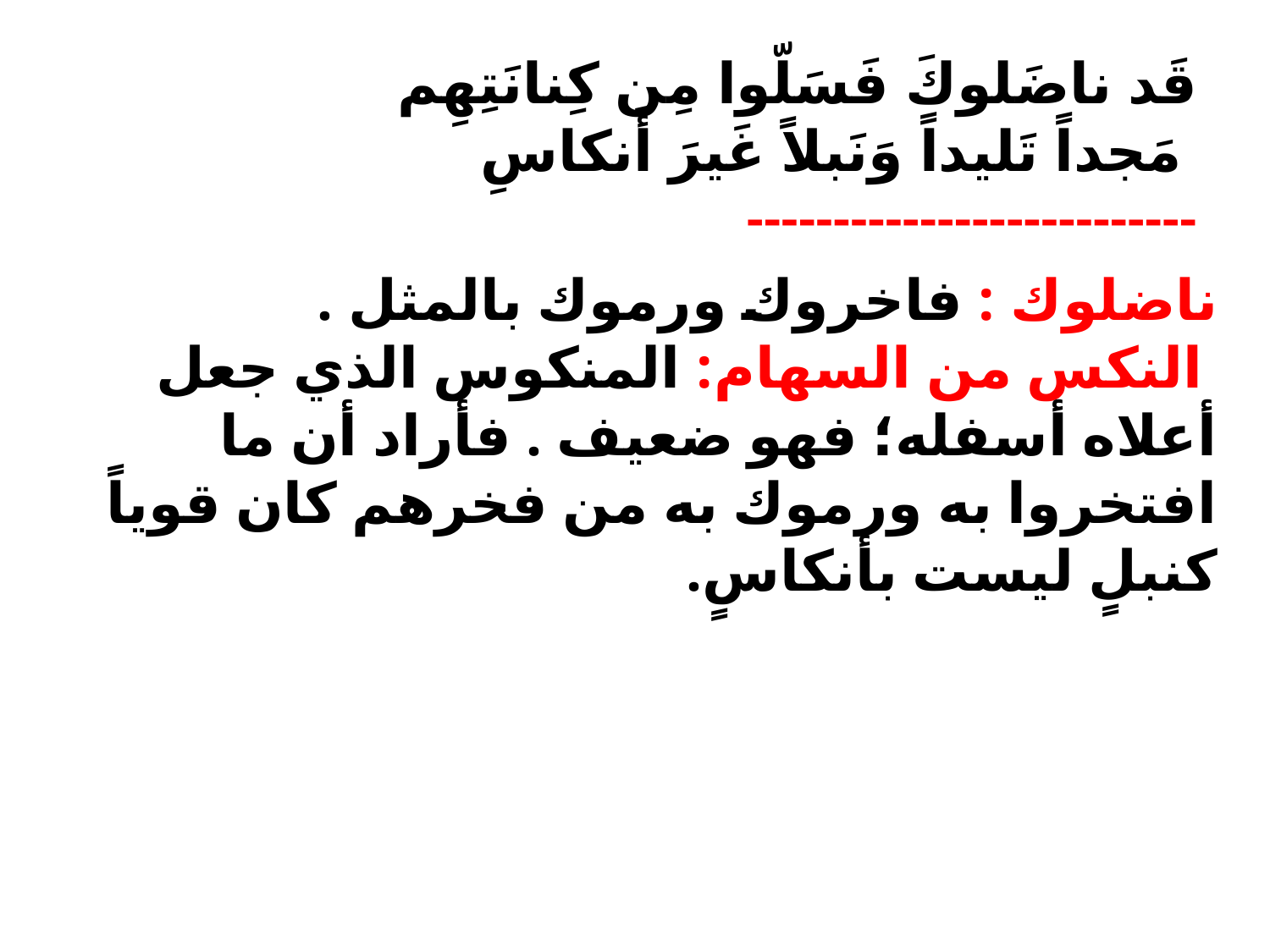

قَد ناضَلوكَ فَسَلّوا مِن كِنانَتِهِم
                        مَجداً تَليداً وَنَبلاً غَيرَ أَنكاسِ
--------------------------
ناضلوك : فاخروك ورموك بالمثل .
 النكس من السهام: المنكوس الذي جعل أعلاه أسفله؛ فهو ضعيف . فأراد أن ما افتخروا به ورموك به من فخرهم كان قوياً كنبلٍ ليست بأنكاسٍ.